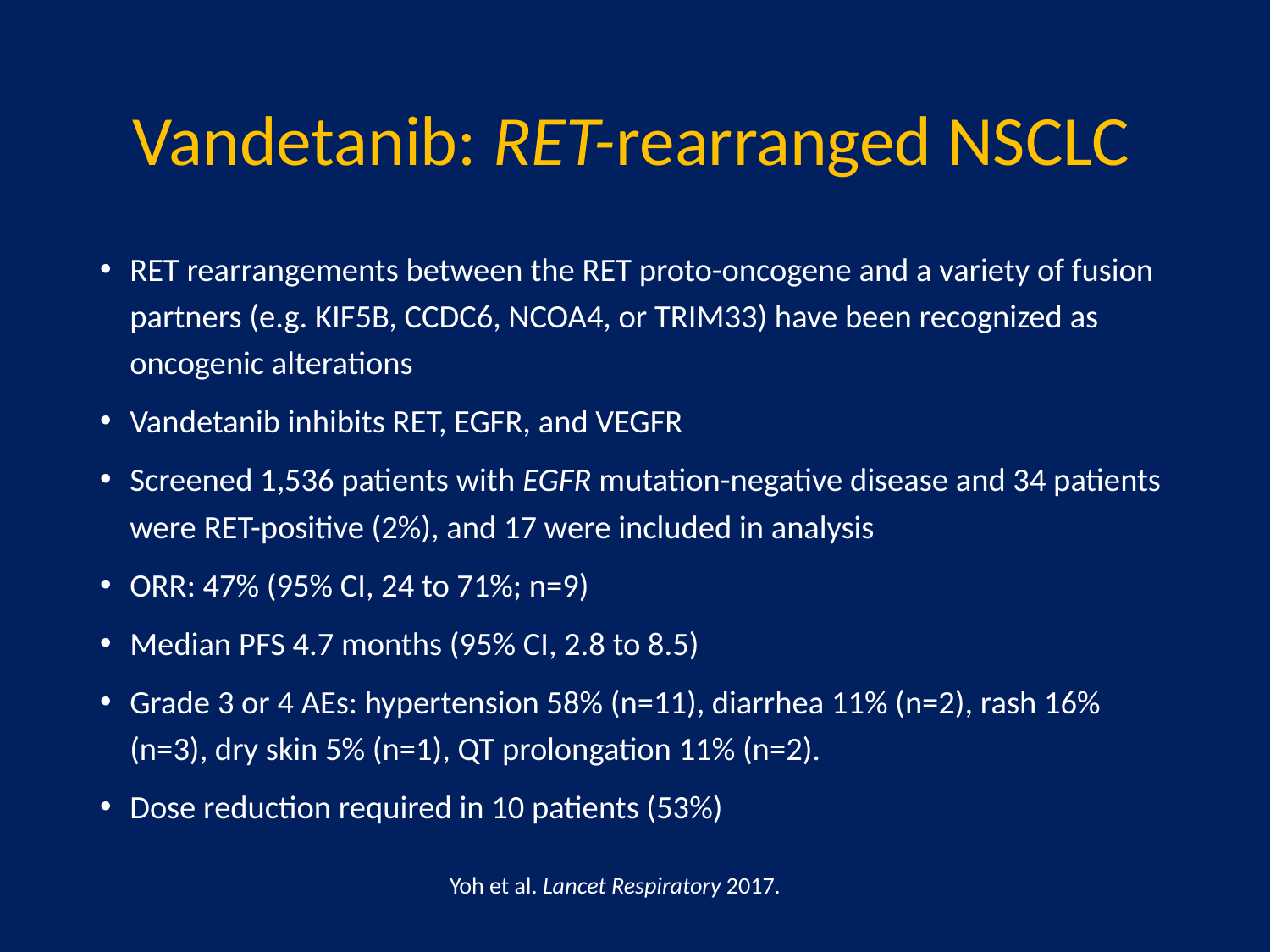

# Vandetanib: RET-rearranged NSCLC
RET rearrangements between the RET proto-oncogene and a variety of fusion partners (e.g. KIF5B, CCDC6, NCOA4, or TRIM33) have been recognized as oncogenic alterations
Vandetanib inhibits RET, EGFR, and VEGFR
Screened 1,536 patients with EGFR mutation-negative disease and 34 patients were RET-positive (2%), and 17 were included in analysis
ORR: 47% (95% CI, 24 to 71%; n=9)
Median PFS 4.7 months (95% CI, 2.8 to 8.5)
Grade 3 or 4 AEs: hypertension 58% (n=11), diarrhea 11% (n=2), rash 16% (n=3), dry skin 5% (n=1), QT prolongation 11% (n=2).
Dose reduction required in 10 patients (53%)
Yoh et al. Lancet Respiratory 2017.